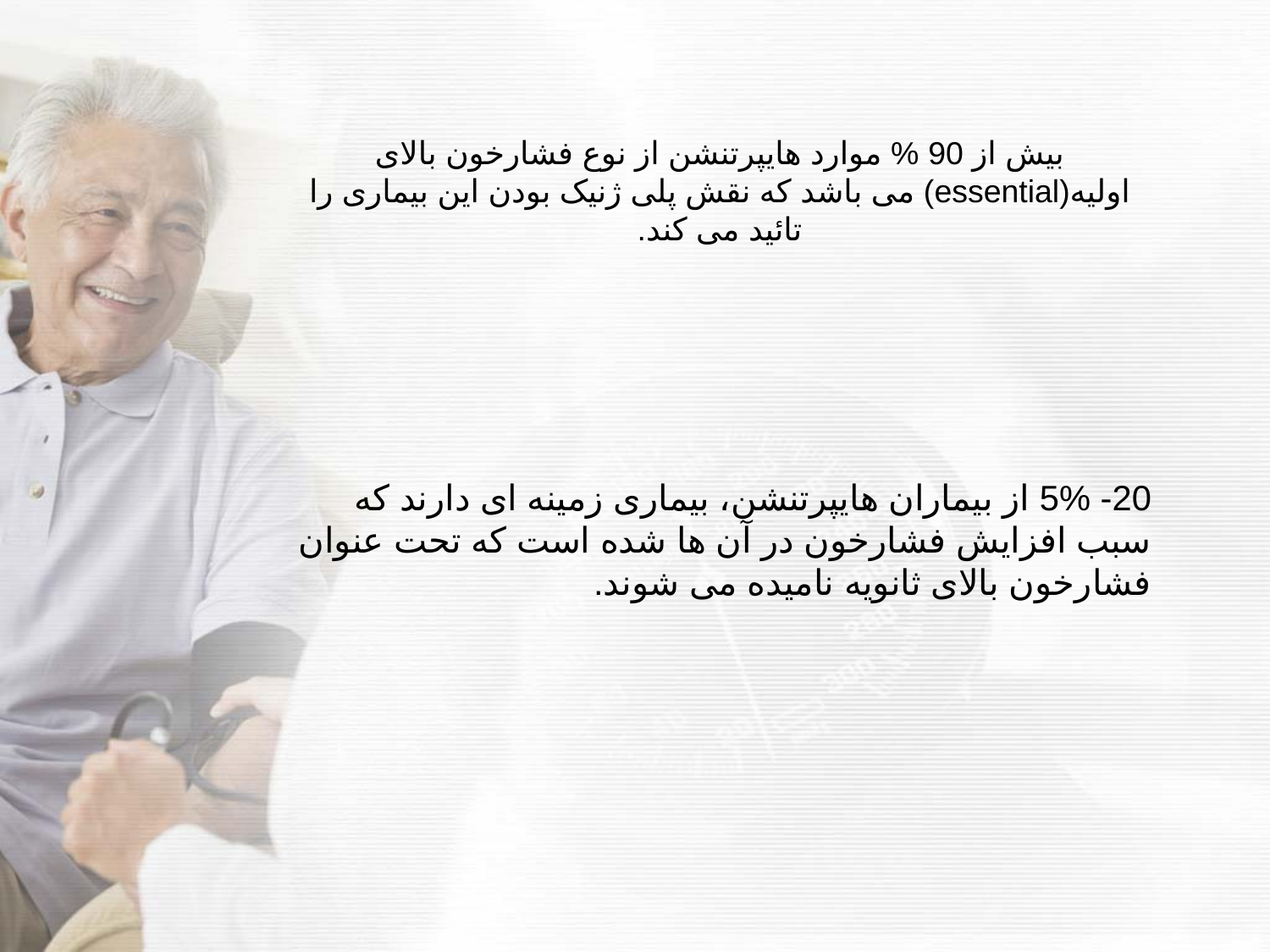

بیش از 90 % موارد هایپرتنشن از نوع فشارخون بالای اولیه(essential) می باشد که نقش پلی ژنیک بودن این بیماری را تائید می کند.

20- 5% از بیماران هایپرتنشن، بیماری زمینه ای دارند که سبب افزایش فشارخون در آن ها شده است که تحت عنوان فشارخون بالای ثانویه نامیده می شوند.